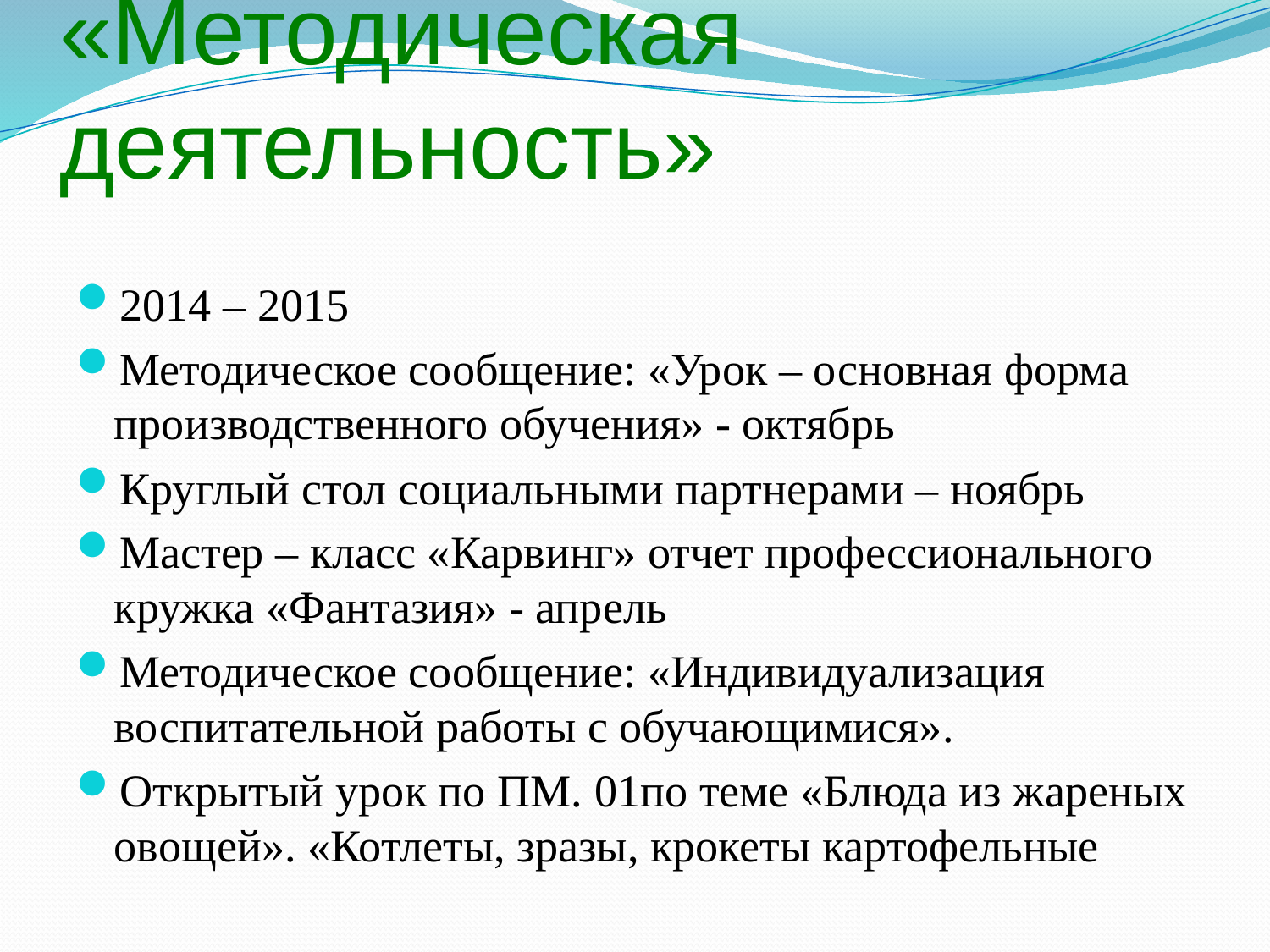

# «Методическая деятельность»
2014 – 2015
Методическое сообщение: «Урок – основная форма производственного обучения» - октябрь
Круглый стол социальными партнерами – ноябрь
Мастер – класс «Карвинг» отчет профессионального кружка «Фантазия» - апрель
Методическое сообщение: «Индивидуализация воспитательной работы с обучающимися».
Открытый урок по ПМ. 01по теме «Блюда из жареных овощей». «Котлеты, зразы, крокеты картофельные